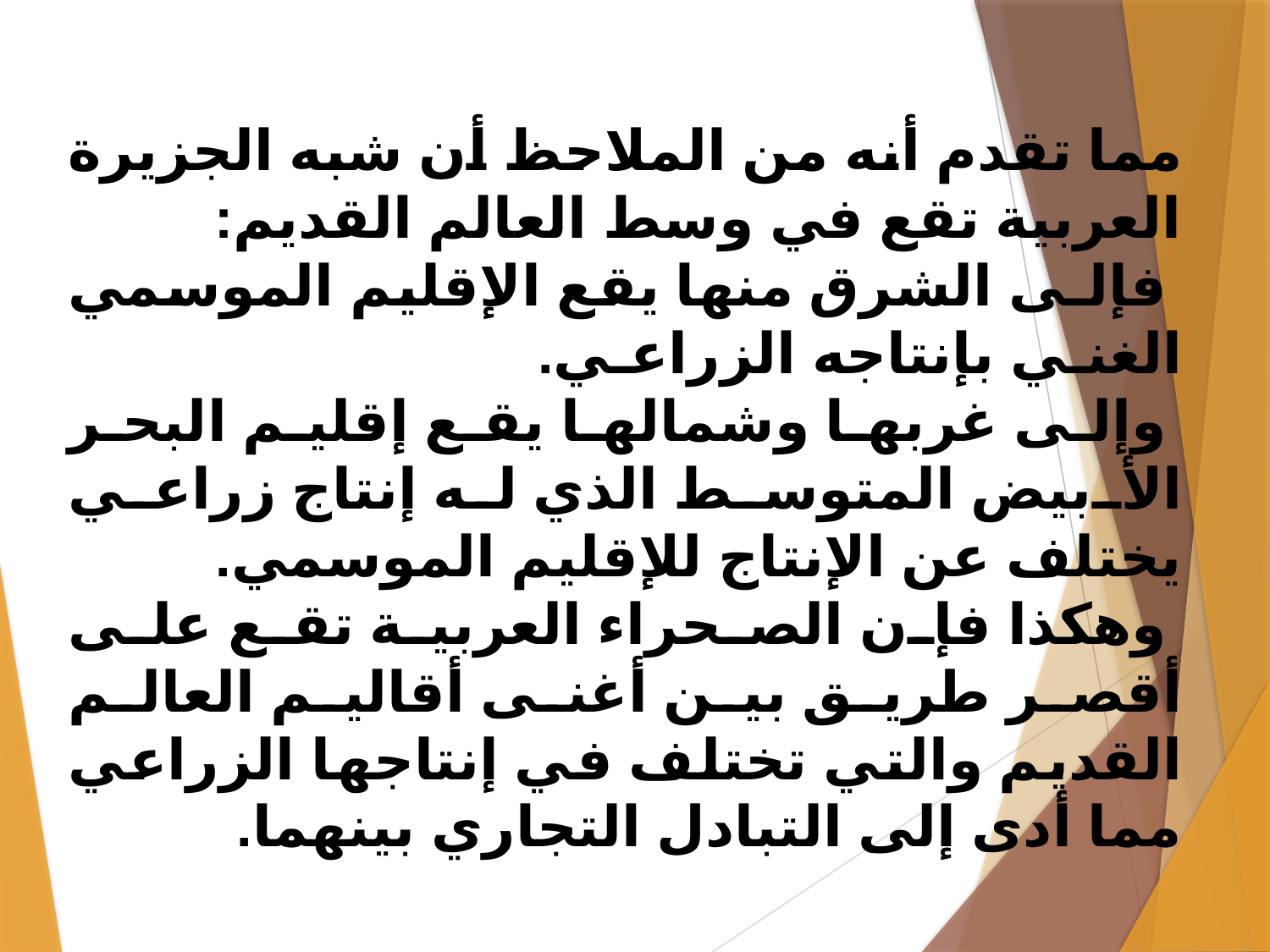

مما تقدم أنه من الملاحظ أن شبه الجزيرة العربية تقع في وسط العالم القديم:
 فإلـى الشرق منها يقع الإقليم الموسمي الغنـي بإنتاجه الزراعـي.
 وإلى غربها وشمالها يقع إقليم البحر الأبيض المتوسط الذي له إنتاج زراعي يختلف عن الإنتاج للإقليم الموسمي.
 وهكذا فإن الصحراء العربية تقع على أقصر طريق بين أغنى أقاليم العالم القديم والتي تختلف في إنتاجها الزراعي مما أدى إلى التبادل التجاري بينهما.